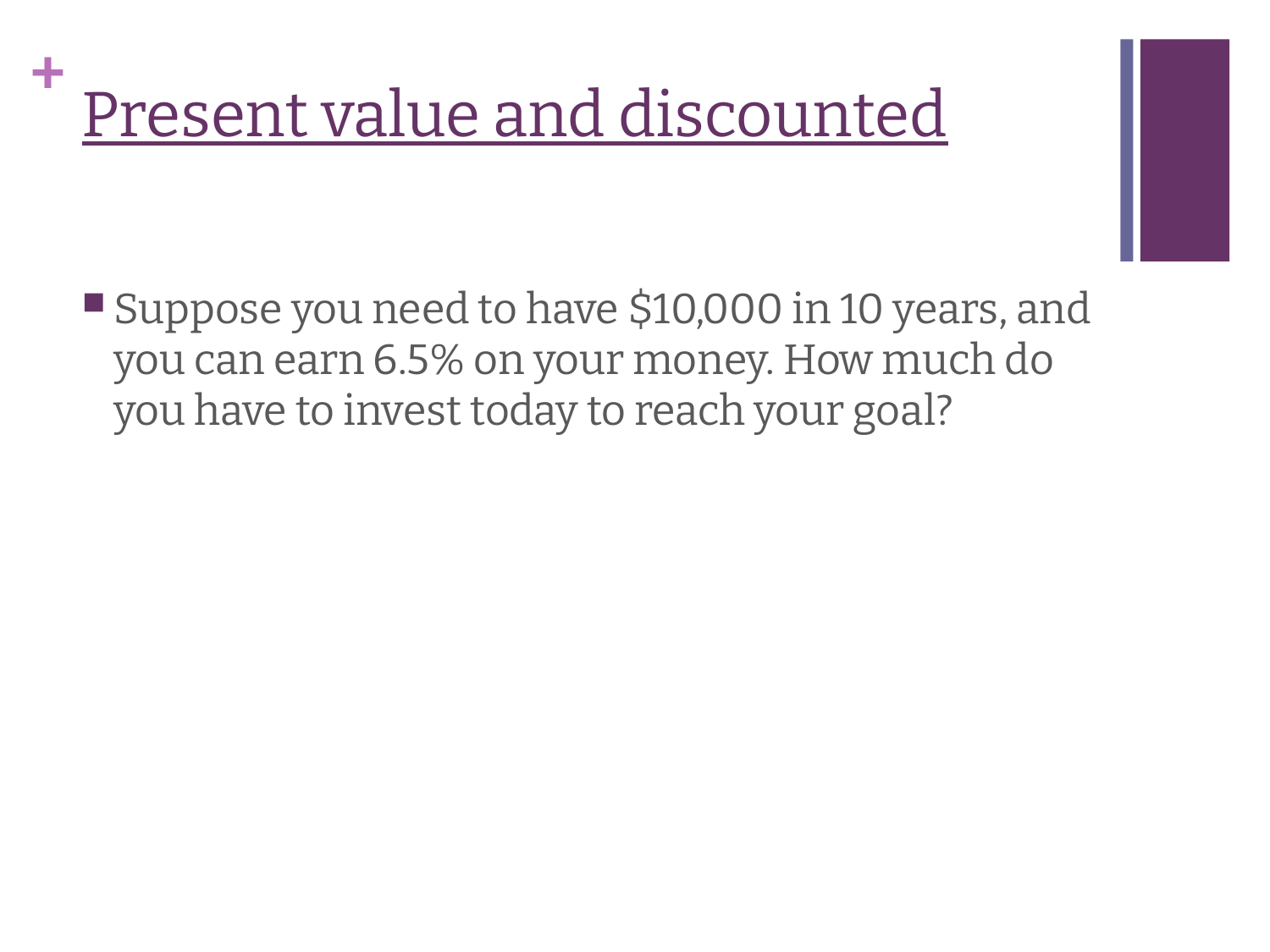

# Present value and discounted
Suppose you need to have $10,000 in 10 years, and you can earn 6.5% on your money. How much do you have to invest today to reach your goal?